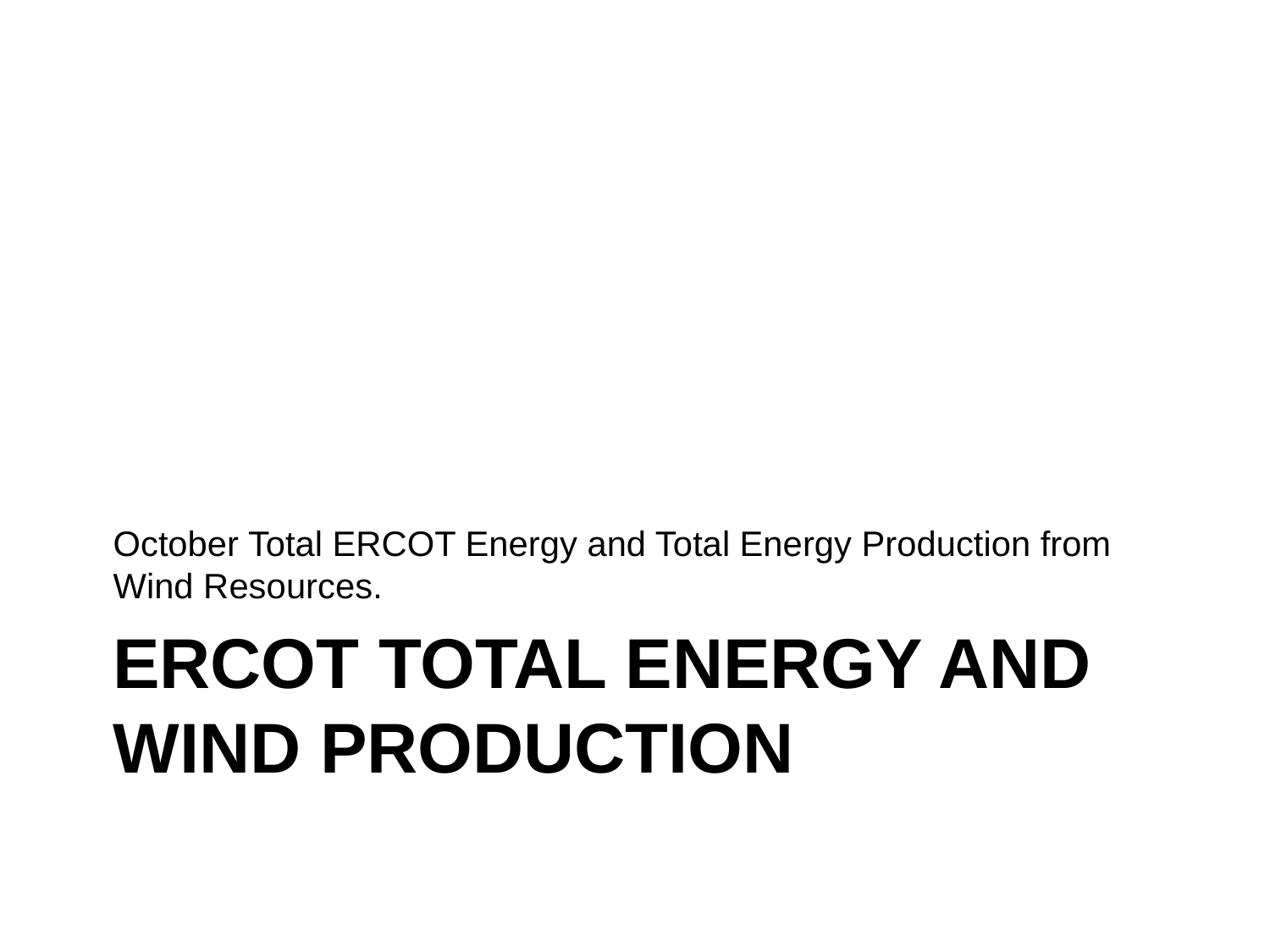

October Total ERCOT Energy and Total Energy Production from Wind Resources.
# Ercot total energy and wind production